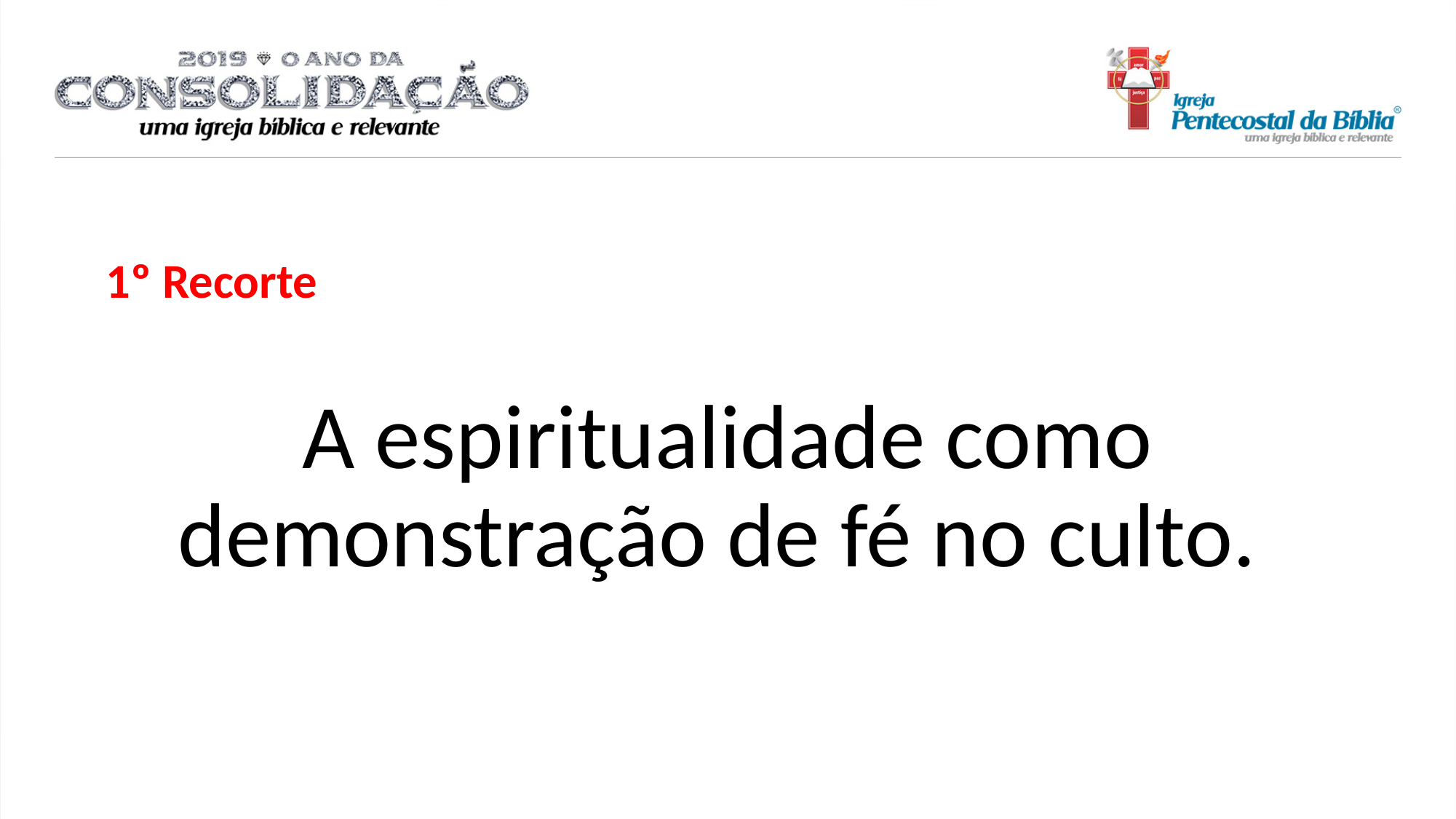

1º Recorte

A espiritualidade como demonstração de fé no culto.